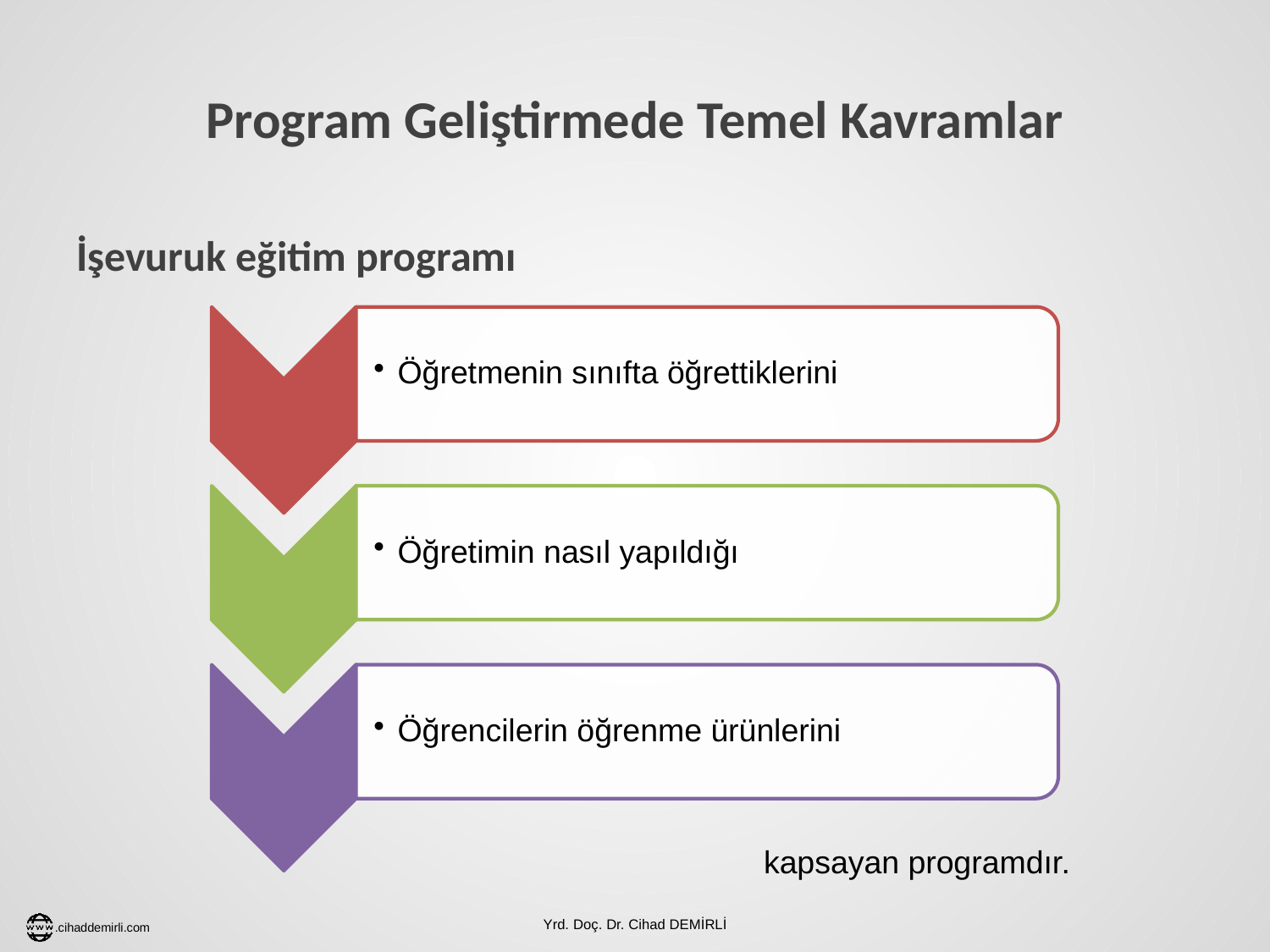

# Program Geliştirmede Temel Kavramlar
İşevuruk eğitim programı

Öğretmenin sınıfta öğrettiklerini

Öğretimin nasıl yapıldığı

Öğrencilerin öğrenme ürünlerini
kapsayan programdır.